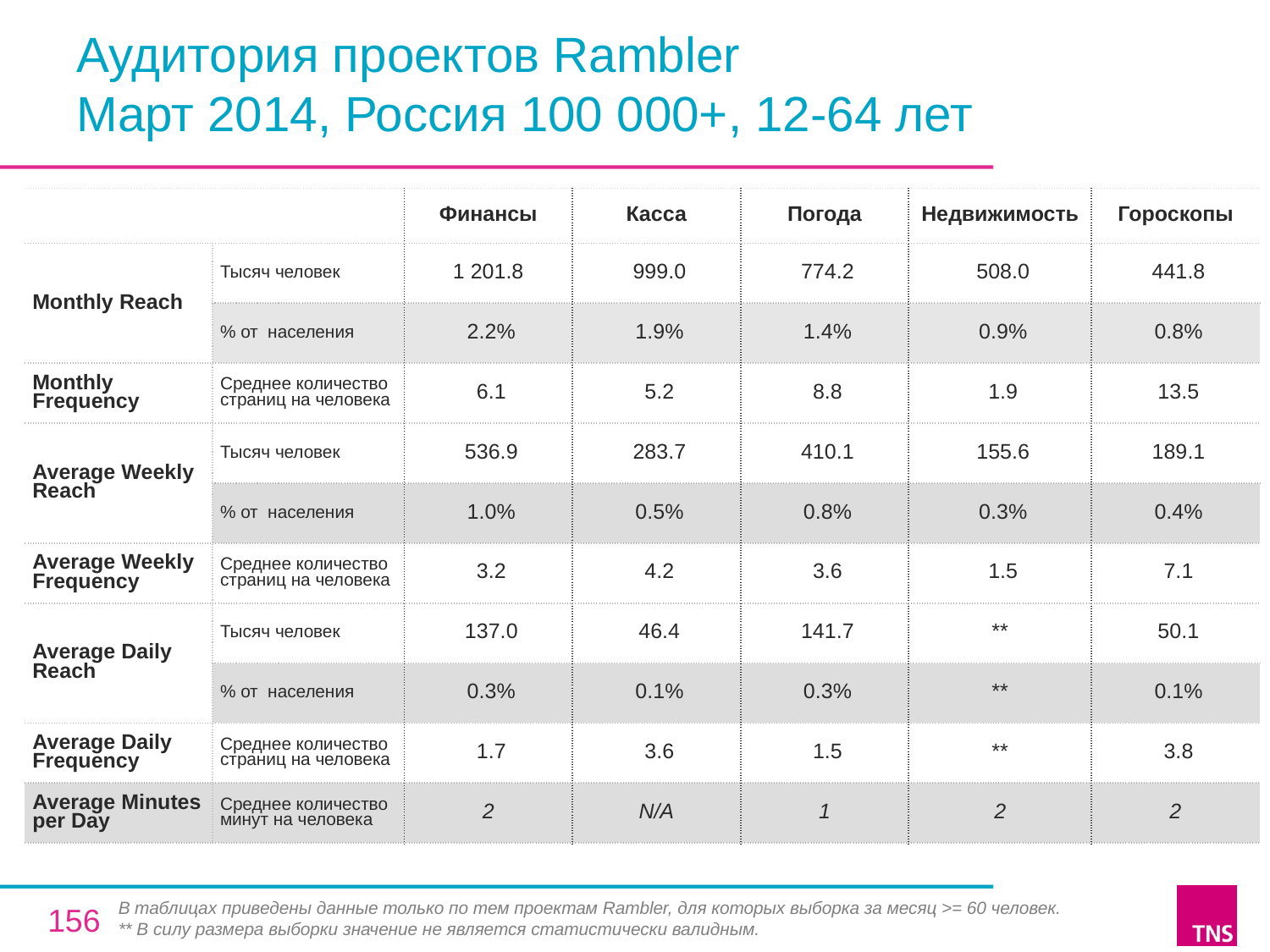

# Аудитория проектов Rambler Март 2014, Россия 100 000+, 12-64 лет
|  |  | Финансы | Касса | Погода | Недвижимость | Гороскопы |
| --- | --- | --- | --- | --- | --- | --- |
| Monthly Reach | Тысяч человек | 1 201.8 | 999.0 | 774.2 | 508.0 | 441.8 |
|  | % от населения | 2.2% | 1.9% | 1.4% | 0.9% | 0.8% |
| Monthly Frequency | Среднее количество страниц на человека | 6.1 | 5.2 | 8.8 | 1.9 | 13.5 |
| Average Weekly Reach | Тысяч человек | 536.9 | 283.7 | 410.1 | 155.6 | 189.1 |
|  | % от населения | 1.0% | 0.5% | 0.8% | 0.3% | 0.4% |
| Average Weekly Frequency | Среднее количество страниц на человека | 3.2 | 4.2 | 3.6 | 1.5 | 7.1 |
| Average Daily Reach | Тысяч человек | 137.0 | 46.4 | 141.7 | \*\* | 50.1 |
|  | % от населения | 0.3% | 0.1% | 0.3% | \*\* | 0.1% |
| Average Daily Frequency | Среднее количество страниц на человека | 1.7 | 3.6 | 1.5 | \*\* | 3.8 |
| Average Minutes per Day | Среднее количество минут на человека | 2 | N/A | 1 | 2 | 2 |
В таблицах приведены данные только по тем проектам Rambler, для которых выборка за месяц >= 60 человек.
** В силу размера выборки значение не является статистически валидным.
156